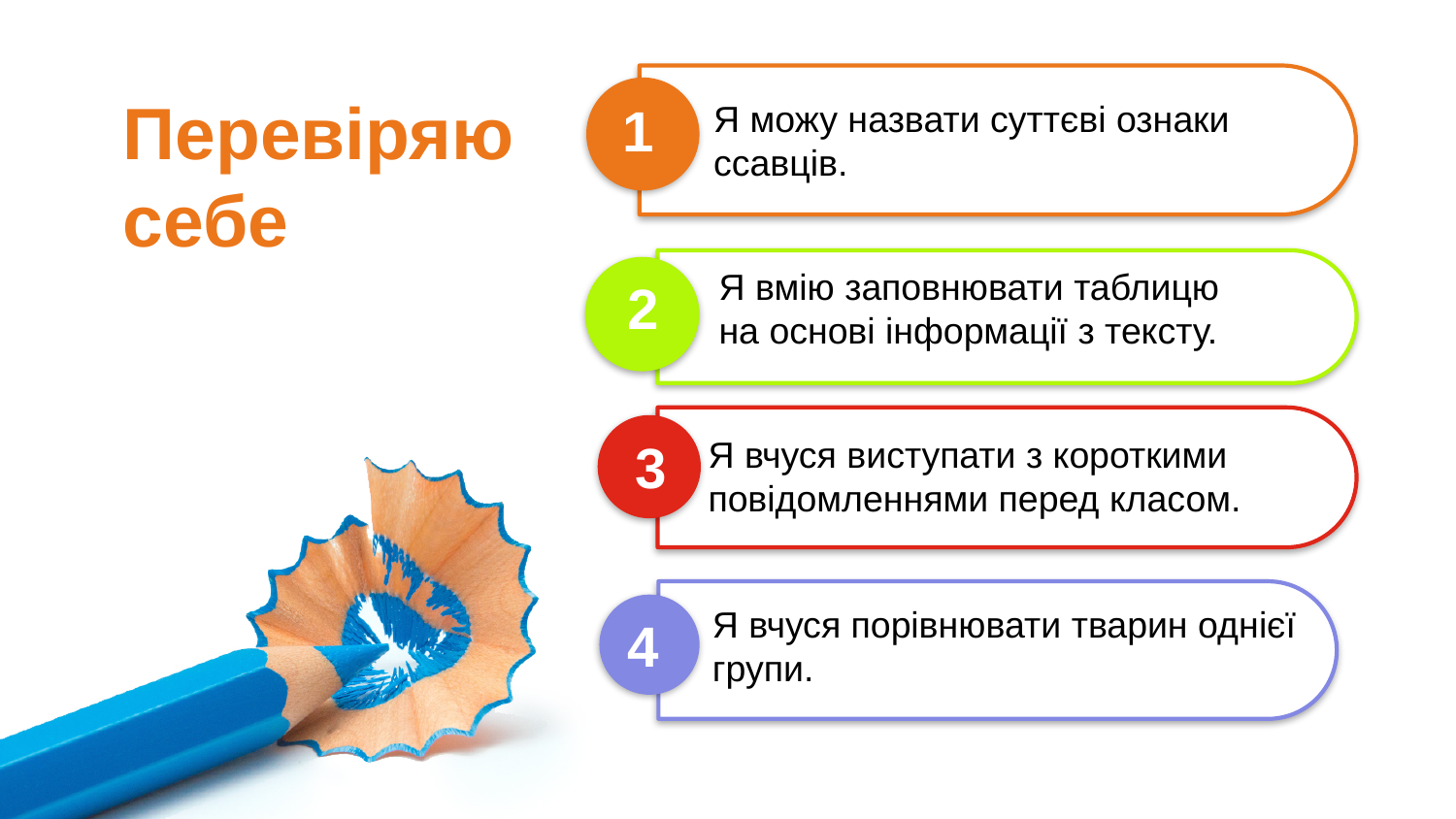

Перевіряю себе

1
Я можу назвати суттєві ознаки
ссавців.

Я вмію заповнювати таблицю
на основі інформації з тексту.
2

Я вчуся виступати з короткими
повідомленнями перед класом.
3

Я вчуся порівнювати тварин однієї
групи.

4